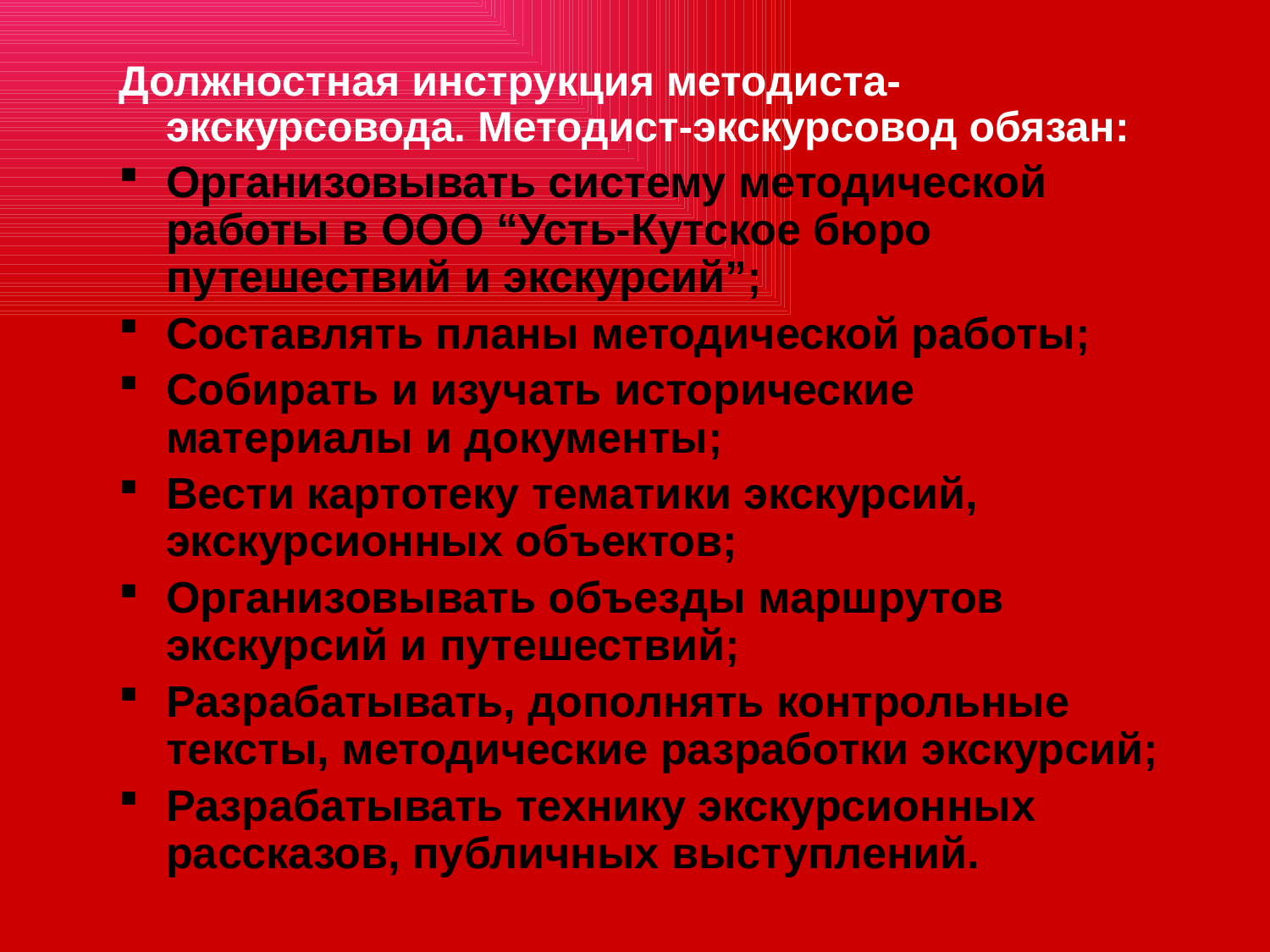

Должностная инструкция методиста-экскурсовода. Методист-экскурсовод обязан:
Организовывать систему методической работы в ООО “Усть-Кутское бюро путешествий и экскурсий”;
Составлять планы методической работы;
Собирать и изучать исторические материалы и документы;
Вести картотеку тематики экскурсий, экскурсионных объектов;
Организовывать объезды маршрутов экскурсий и путешествий;
Разрабатывать, дополнять контрольные тексты, методические разработки экскурсий;
Разрабатывать технику экскурсионных рассказов, публичных выступлений.